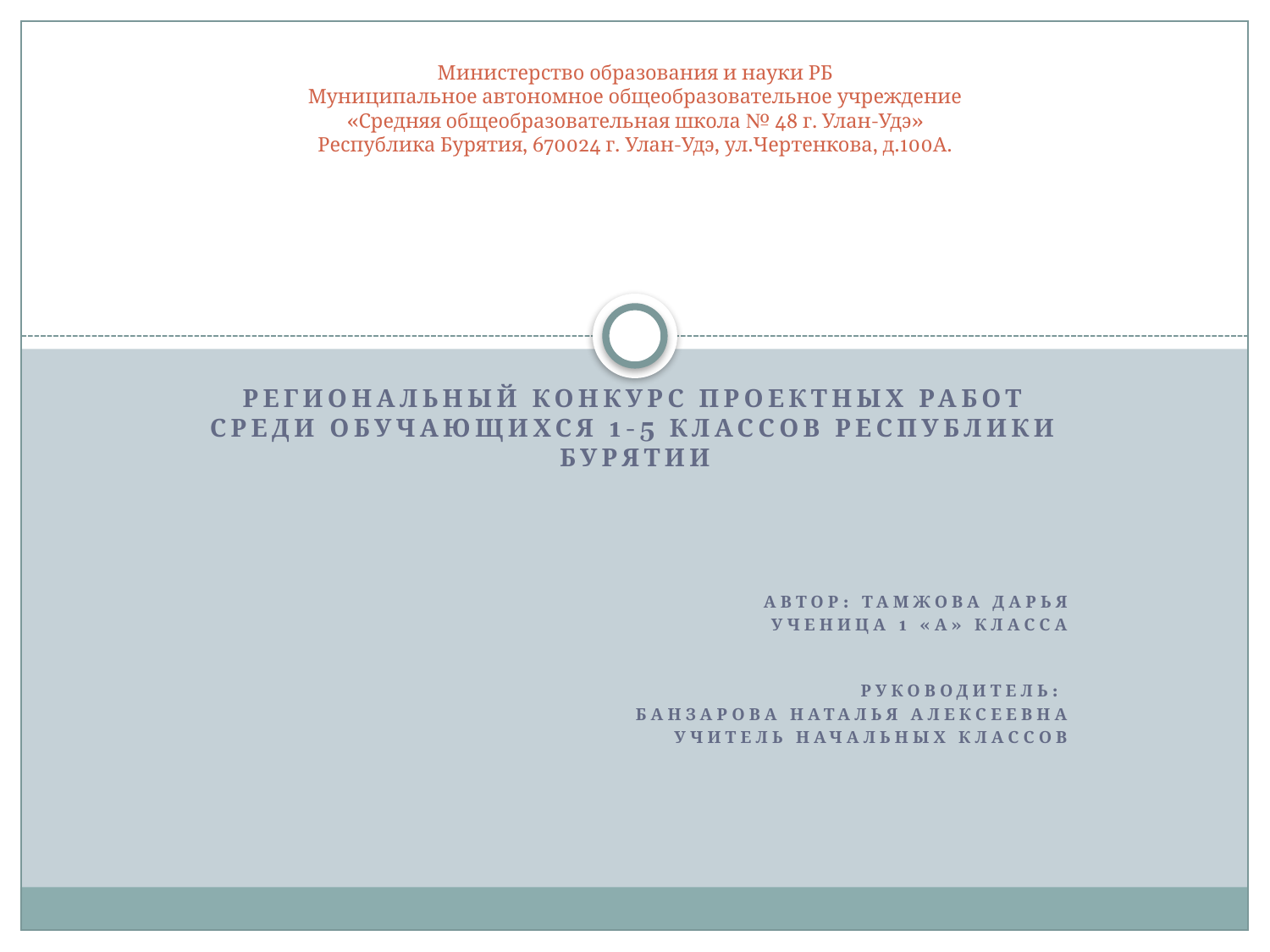

# Министерство образования и науки РБ Муниципальное автономное общеобразовательное учреждение «Средняя общеобразовательная школа № 48 г. Улан-Удэ» Республика Бурятия, 670024 г. Улан-Удэ, ул.Чертенкова, д.100А.
Региональный конкурс проектных работ среди обучающихся 1-5 классов Республики Бурятии

 Автор: Тамжова Дарья
ученица 1 «а» класса

                                                                                       Руководитель:
Банзарова Наталья Алексеевна
                             учитель начальных классов